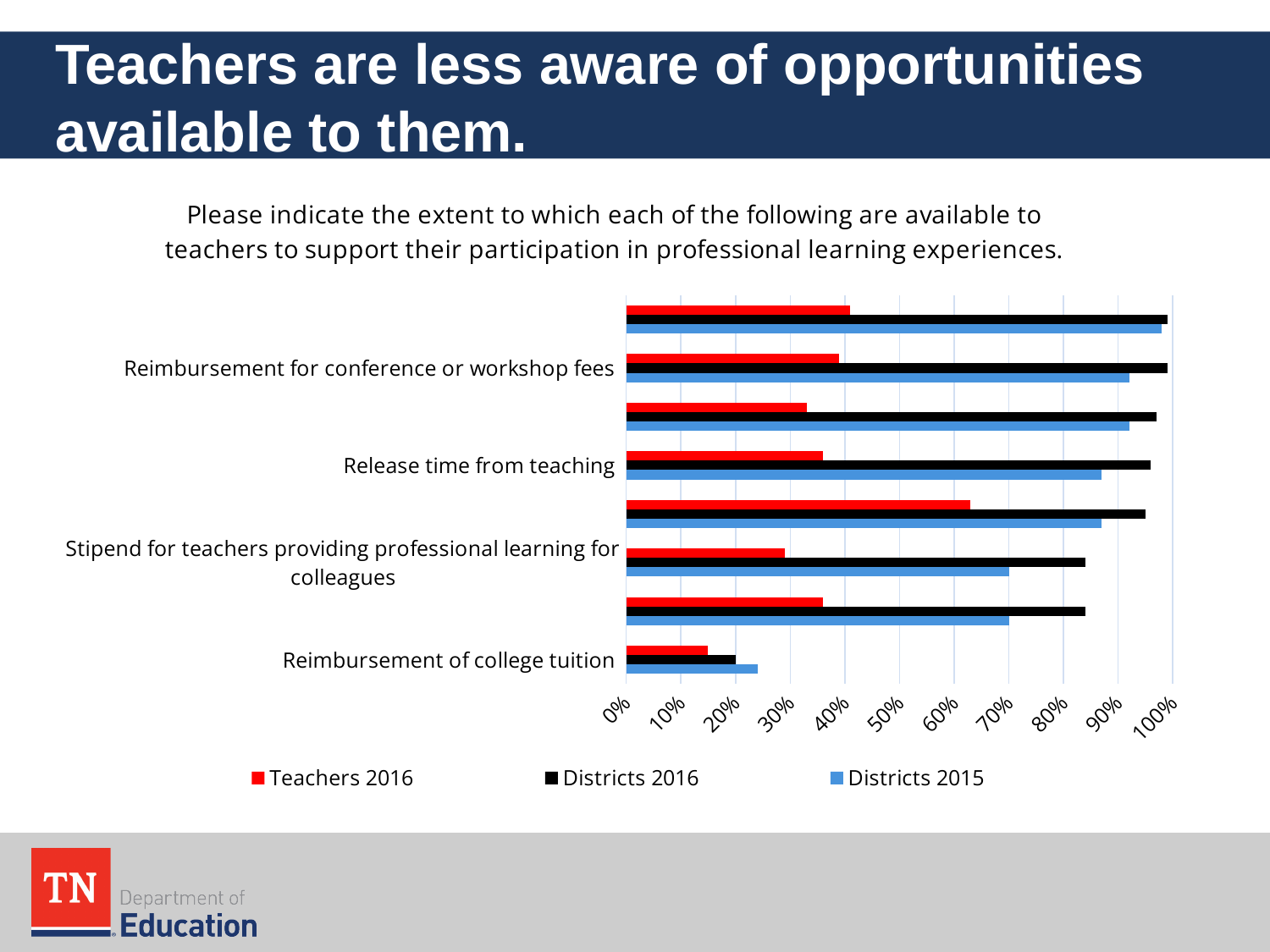

# Teachers are less aware of opportunities available to them.

### Chart: Please indicate the extent to which each of the following are available to teachers to support their participation in professional learning experiences.

| Category | Districts 2015 | Districts 2016 | Teachers 2016 |
|---|---|---|---|
| Reimbursement of college tuition  | 0.24 | 0.2 | 0.15 |
| Stipend for professional learning activities outside of work hours  | 0.7 | 0.84 | 0.36 |
| Stipend for teachers providing professional learning for colleagues | 0.7 | 0.84 | 0.29 |
| Scheduled time in the contract year  | 0.87 | 0.95 | 0.63 |
| Release time from teaching  | 0.87 | 0.96 | 0.36 |
| Release time to deliver professional learning | 0.92 | 0.97 | 0.33 |
| Reimbursement for conference or workshop fees  | 0.92 | 0.99 | 0.39 |
| Reimbursement for travel and/or expenses  | 0.98 | 0.99 | 0.41 |